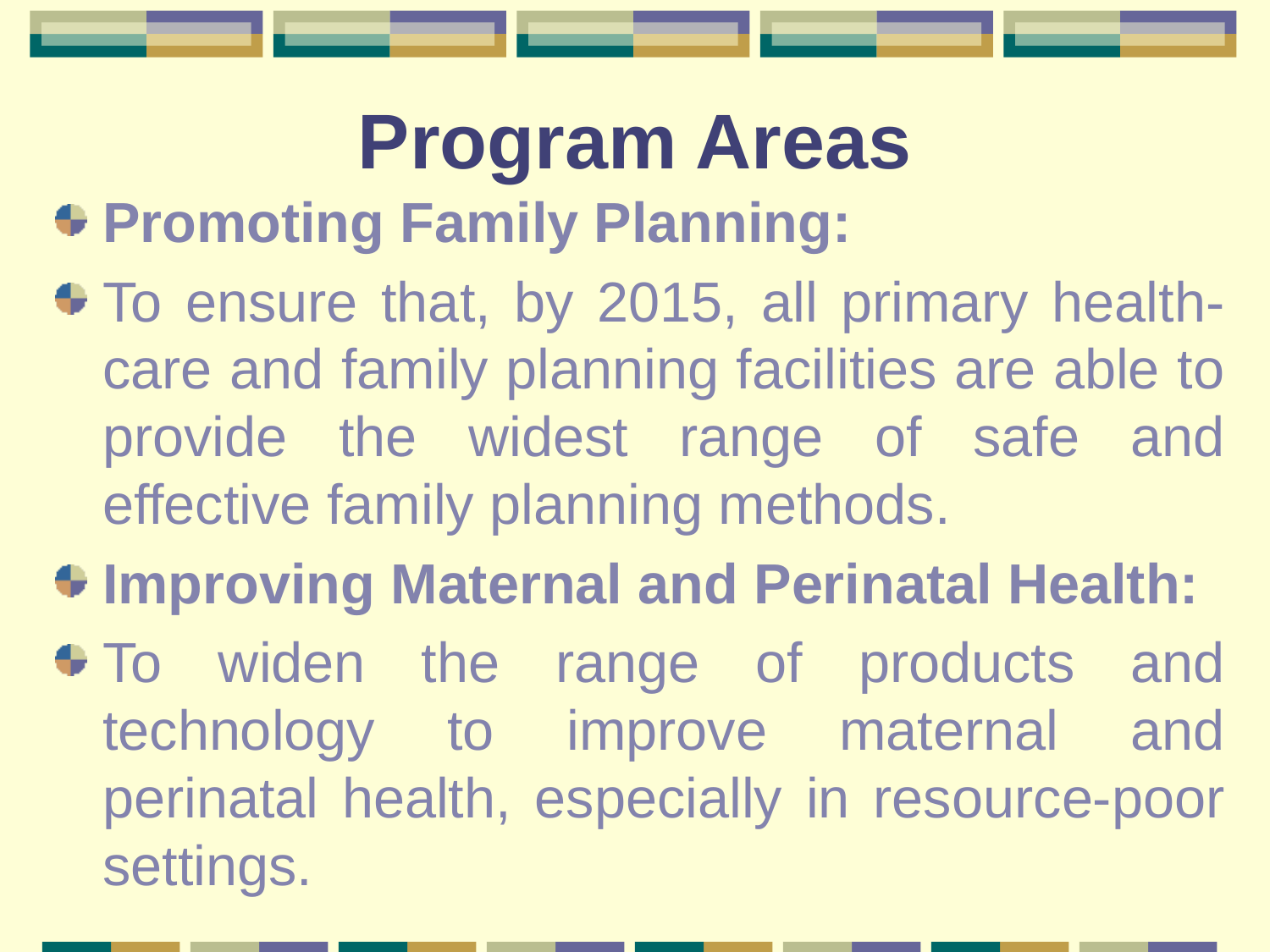

# Program Areas
Promoting Family Planning:
To ensure that, by 2015, all primary health-care and family planning facilities are able to provide the widest range of safe and effective family planning methods.
Improving Maternal and Perinatal Health:
To widen the range of products and technology to improve maternal and perinatal health, especially in resource-poor settings.